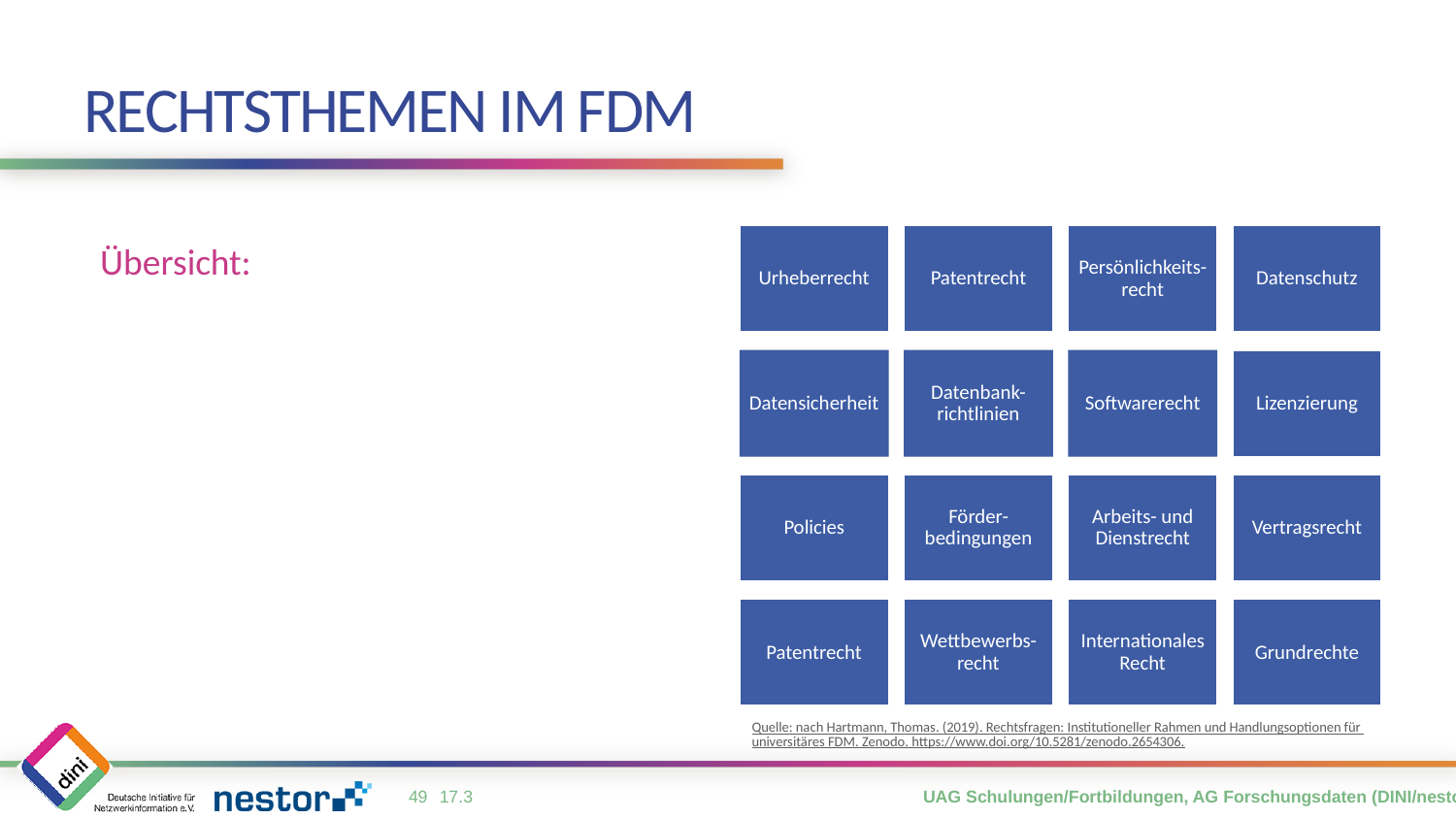

# Rechtsthemen im FDM

Urheberrecht

Patentrecht

Persönlichkeits-recht

Datenschutz

Datensicherheit

Datenbank-richtlinien

Softwarerecht

Lizenzierung

Policies

Förder-bedingungen

Arbeits- und Dienstrecht

Vertragsrecht

Patentrecht

Wettbewerbs-recht

Internationales Recht

Grundrechte
Übersicht:
Quelle: nach Hartmann, Thomas. (2019). Rechtsfragen: Institutioneller Rahmen und Handlungsoptionen für universitäres FDM. Zenodo. https://www.doi.org/10.5281/zenodo.2654306.
49
17.3